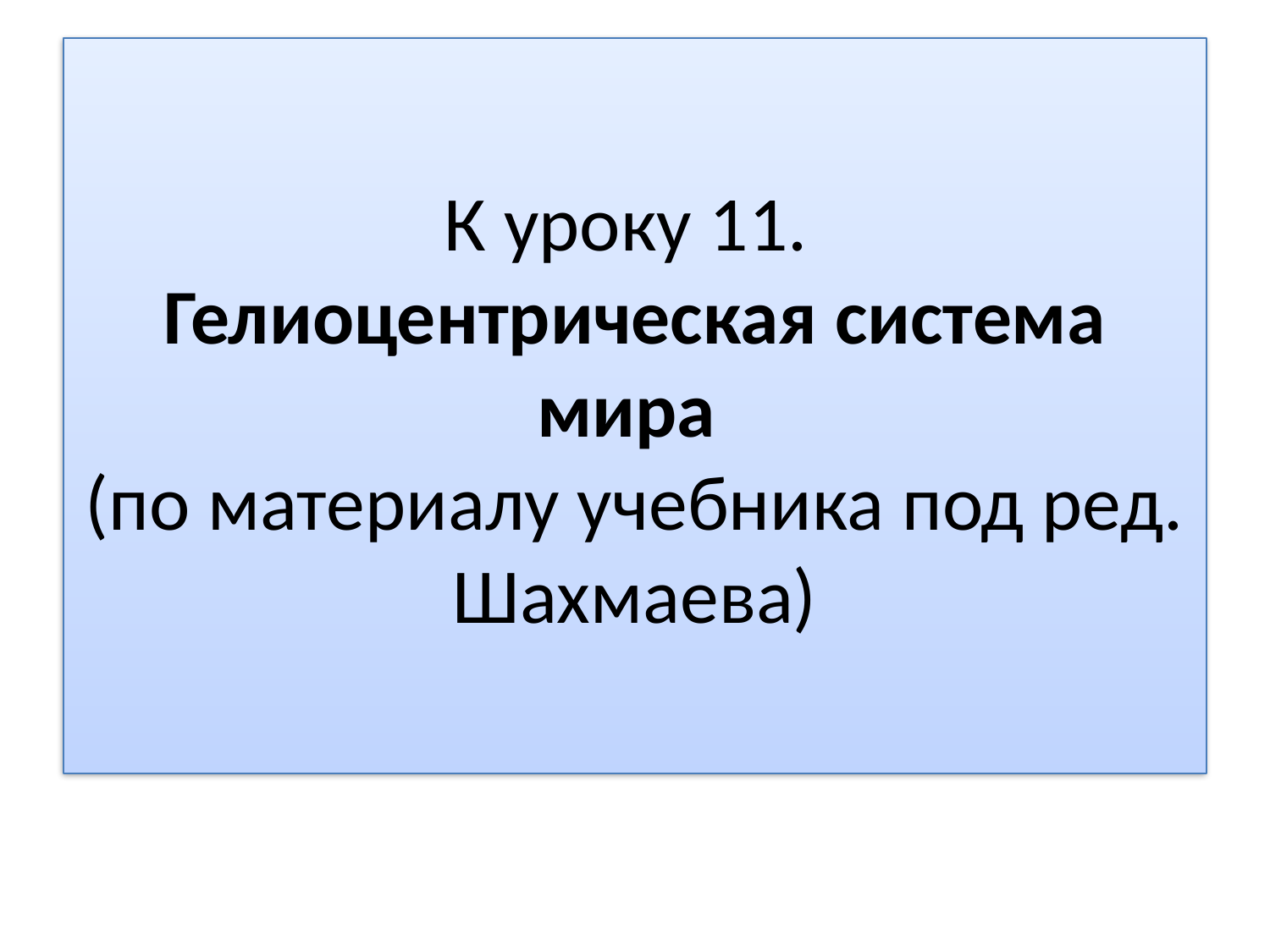

# К уроку 11. Гелиоцентрическая система мира (по материалу учебника под ред. Шахмаева)